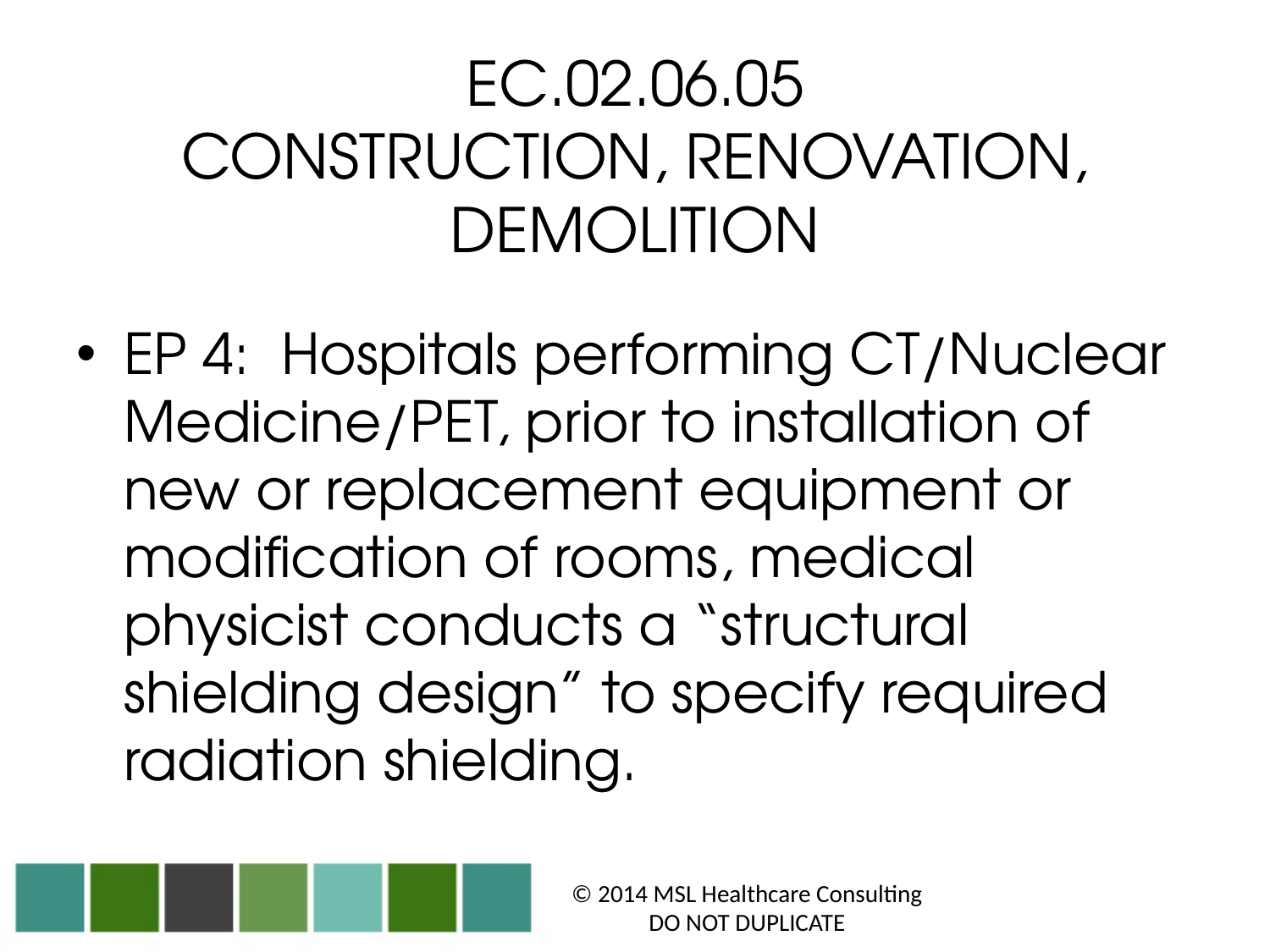

# EC.02.06.05 CONSTRUCTION, RENOVATION, DEMOLITION
EP 4:  Hospitals performing CT/Nuclear Medicine/PET, prior to installation of new or replacement equipment or modification of rooms, medical physicist conducts a “structural shielding design” to specify required radiation shielding.
© 2014 MSL Healthcare Consulting
DO NOT DUPLICATE